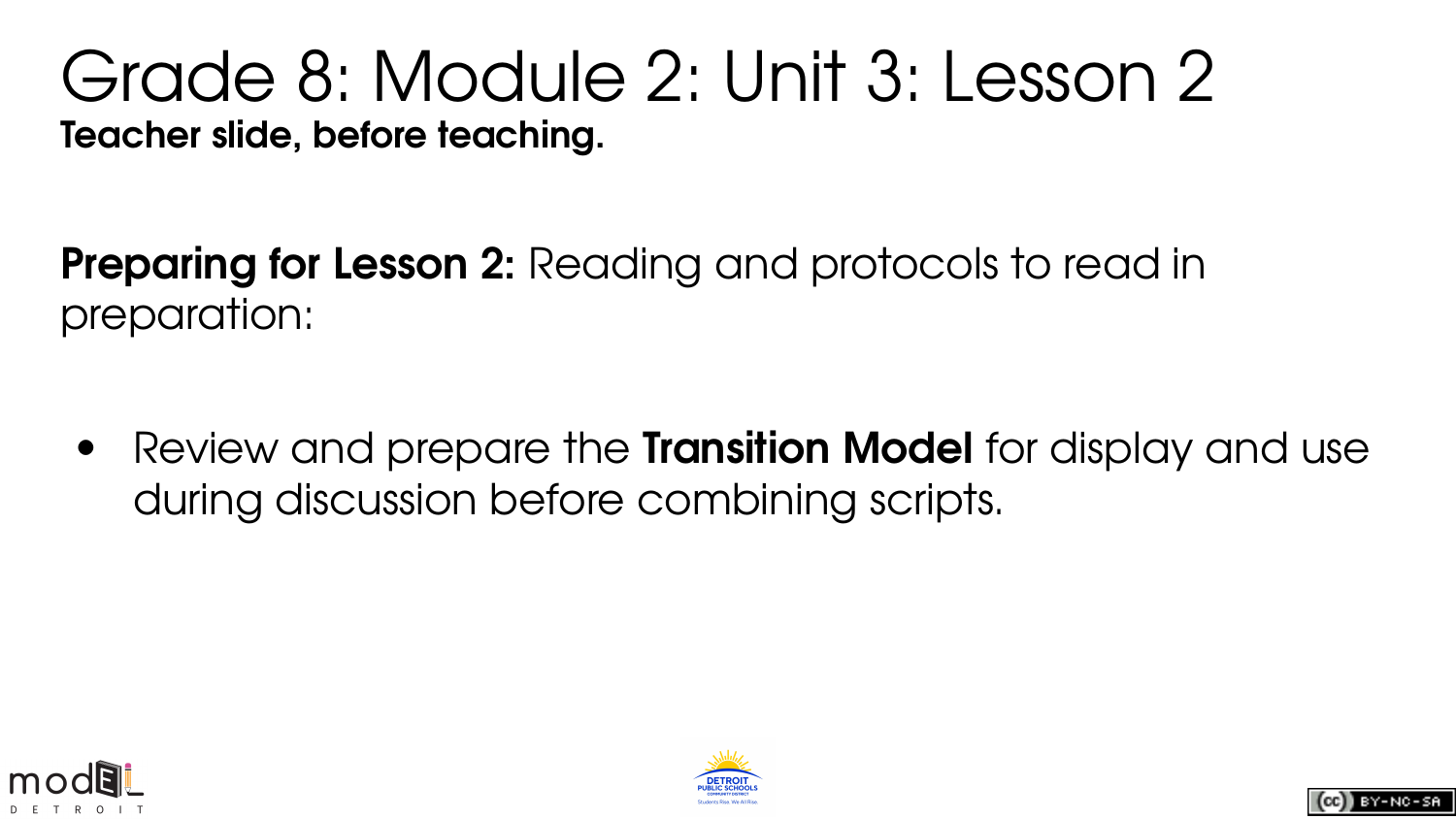

# Grade 8: Module 2: Unit 3: Lesson 2
Teacher slide, before teaching.
Preparing for Lesson 2: Reading and protocols to read in preparation:

Review and prepare the Transition Model for display and use during discussion before combining scripts.